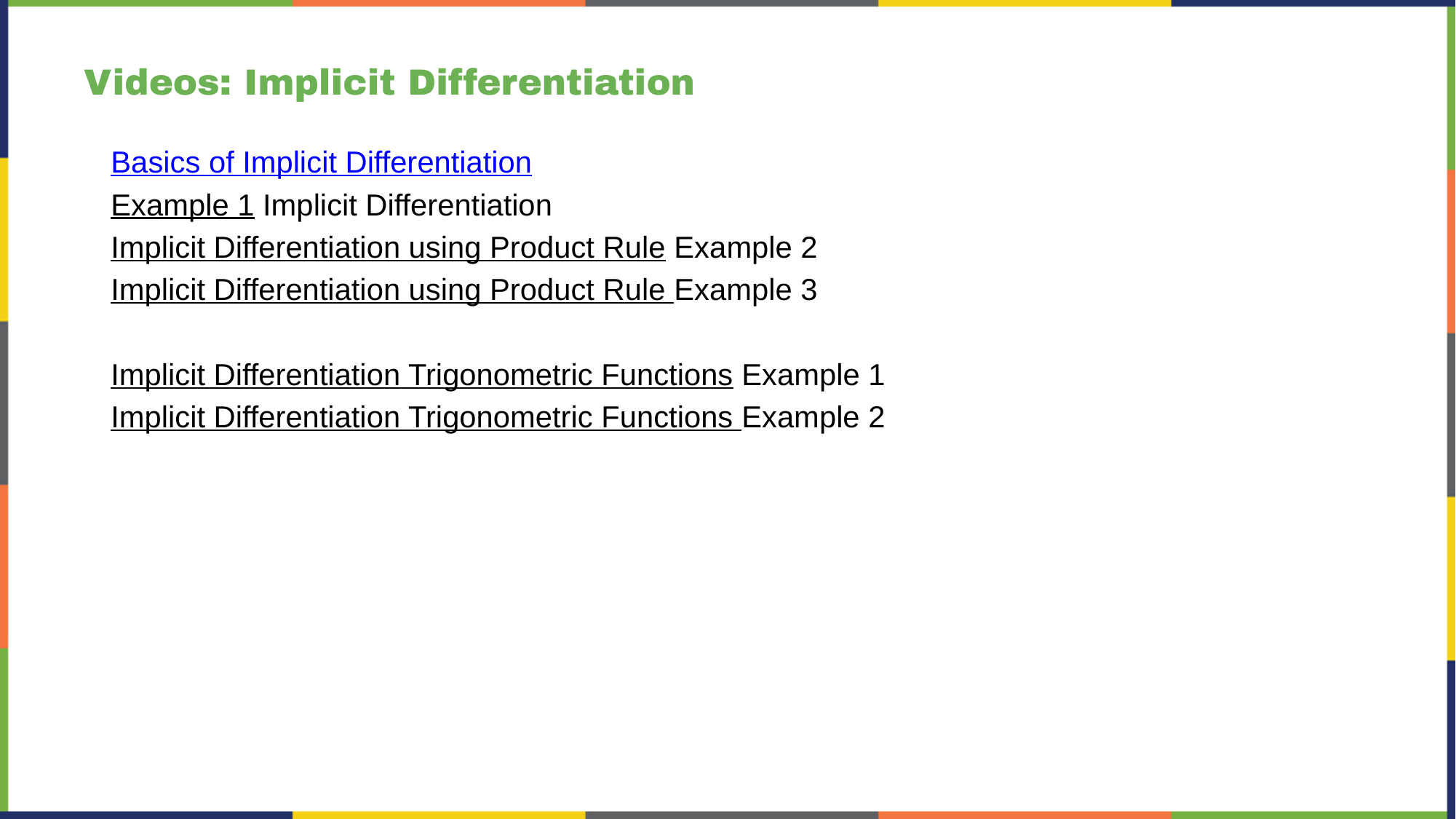

# Videos: Implicit Differentiation
Basics of Implicit Differentiation
Example 1 Implicit Differentiation
Implicit Differentiation using Product Rule Example 2
Implicit Differentiation using Product Rule Example 3

Implicit Differentiation Trigonometric Functions Example 1
Implicit Differentiation Trigonometric Functions Example 2